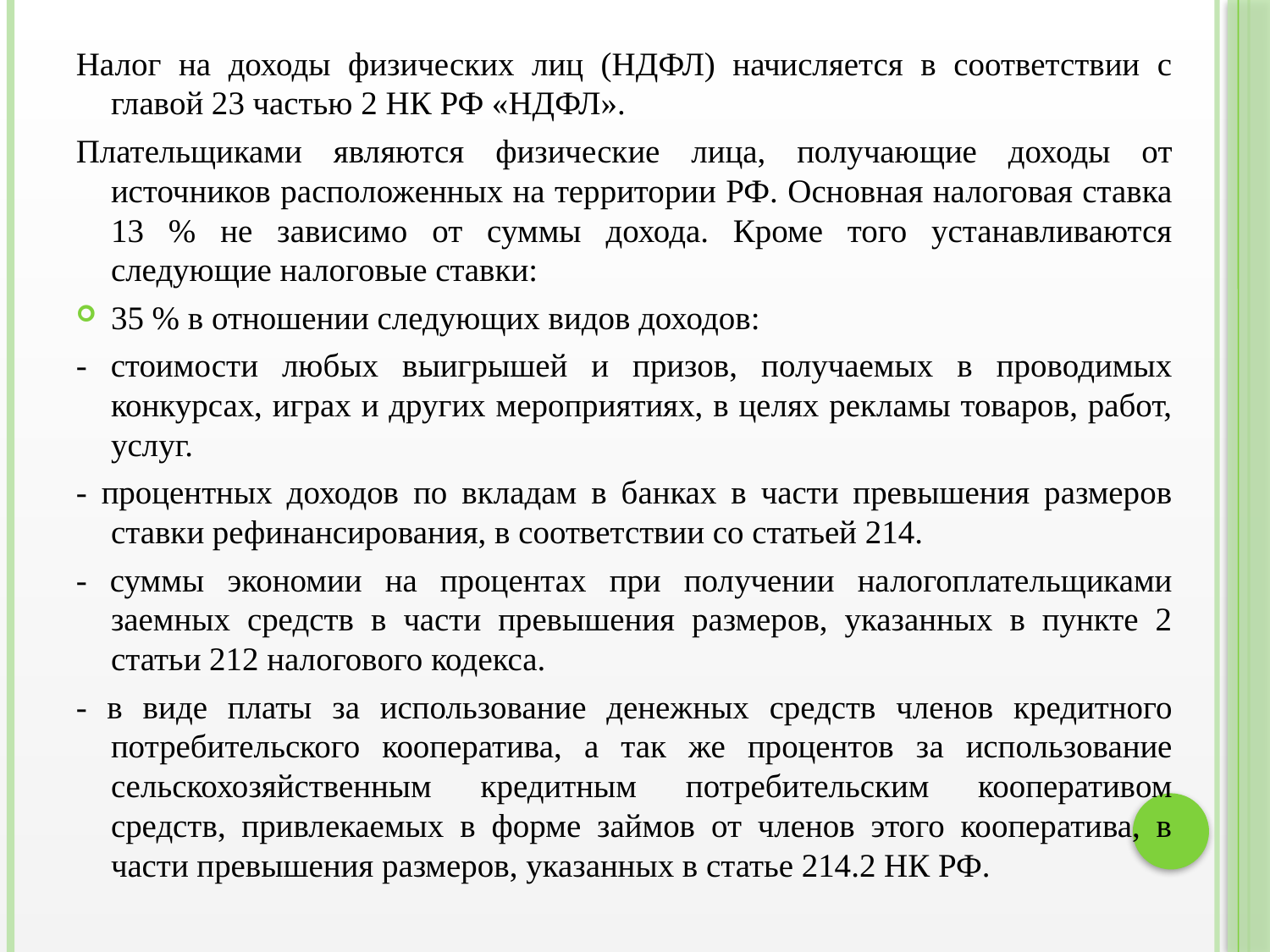

Налог на доходы физических лиц (НДФЛ) начисляется в соответствии с главой 23 частью 2 НК РФ «НДФЛ».
Плательщиками являются физические лица, получающие доходы от источников расположенных на территории РФ. Основная налоговая ставка 13 % не зависимо от суммы дохода. Кроме того устанавливаются следующие налоговые ставки:
35 % в отношении следующих видов доходов:
- стоимости любых выигрышей и призов, получаемых в проводимых конкурсах, играх и других мероприятиях, в целях рекламы товаров, работ, услуг.
- процентных доходов по вкладам в банках в части превышения размеров ставки рефинансирования, в соответствии со статьей 214.
- суммы экономии на процентах при получении налогоплательщиками заемных средств в части превышения размеров, указанных в пункте 2 статьи 212 налогового кодекса.
- в виде платы за использование денежных средств членов кредитного потребительского кооператива, а так же процентов за использование сельскохозяйственным кредитным потребительским кооперативом средств, привлекаемых в форме займов от членов этого кооператива, в части превышения размеров, указанных в статье 214.2 НК РФ.